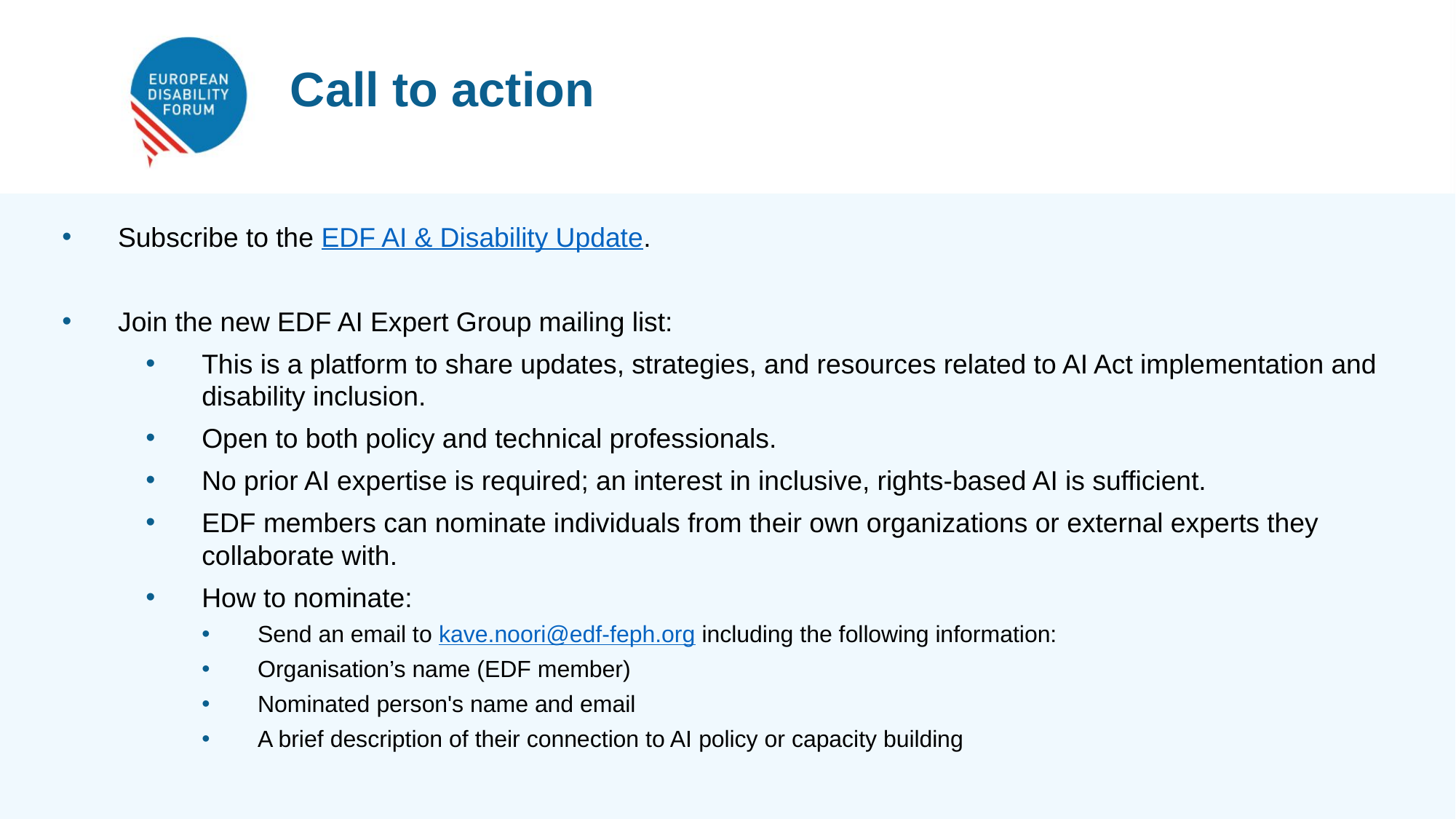

Call to action
Subscribe to the EDF AI & Disability Update.

Join the new EDF AI Expert Group mailing list:
This is a platform to share updates, strategies, and resources related to AI Act implementation and disability inclusion.
Open to both policy and technical professionals.
No prior AI expertise is required; an interest in inclusive, rights-based AI is sufficient.
EDF members can nominate individuals from their own organizations or external experts they collaborate with.
How to nominate:
Send an email to kave.noori@edf-feph.org including the following information:
Organisation’s name (EDF member)
Nominated person's name and email
A brief description of their connection to AI policy or capacity building